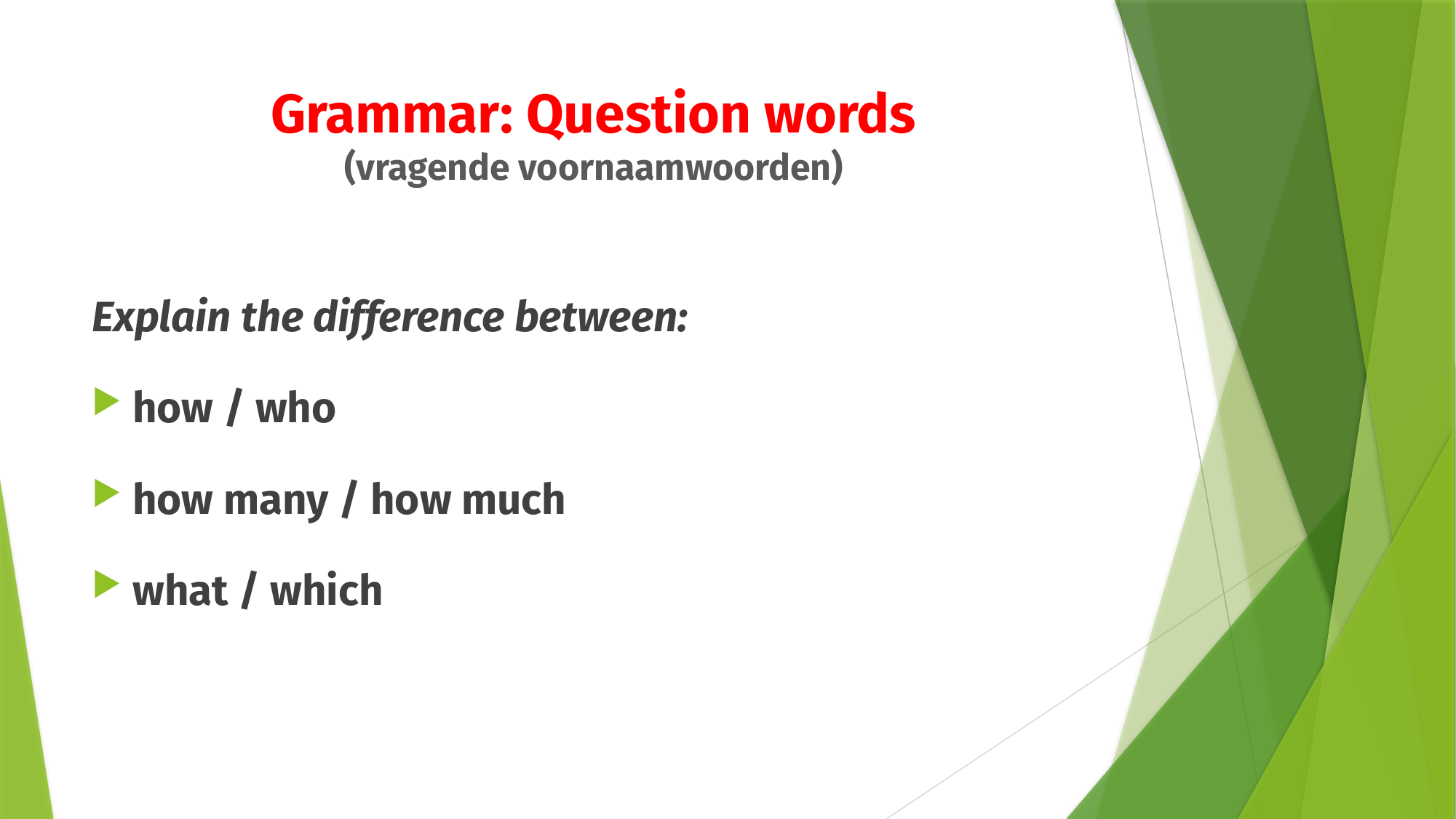

# Grammar: Question words (vragende voornaamwoorden)
Explain the difference between:
how / who
how many / how much
what / which